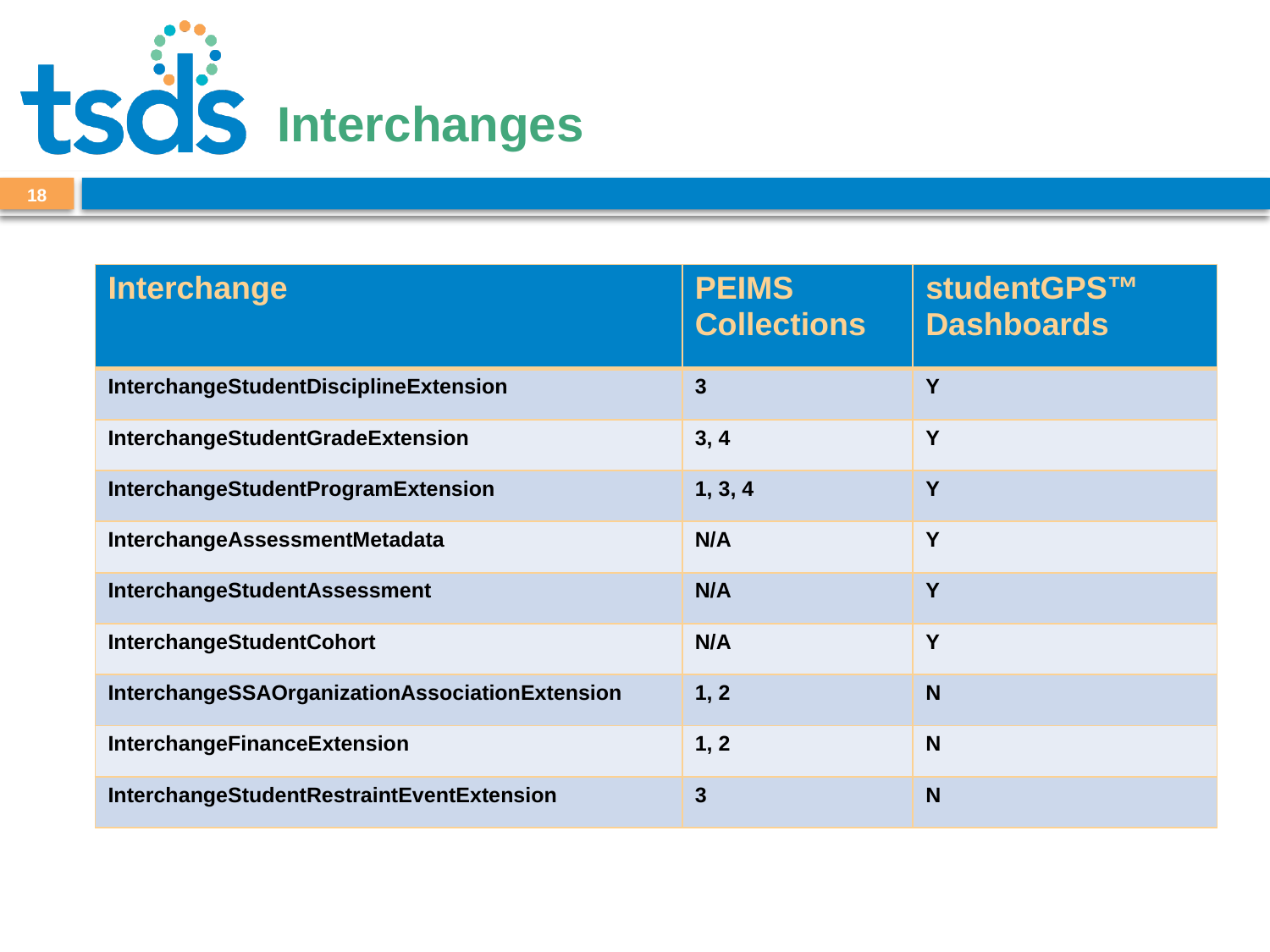

# Interchanges
18
| Interchange | PEIMS Collections | studentGPS™ Dashboards |
| --- | --- | --- |
| InterchangeStudentDisciplineExtension | 3 | Y |
| InterchangeStudentGradeExtension | 3, 4 | Y |
| InterchangeStudentProgramExtension | 1, 3, 4 | Y |
| InterchangeAssessmentMetadata | N/A | Y |
| InterchangeStudentAssessment | N/A | Y |
| InterchangeStudentCohort | N/A | Y |
| InterchangeSSAOrganizationAssociationExtension | 1, 2 | N |
| InterchangeFinanceExtension | 1, 2 | N |
| InterchangeStudentRestraintEventExtension | 3 | N |